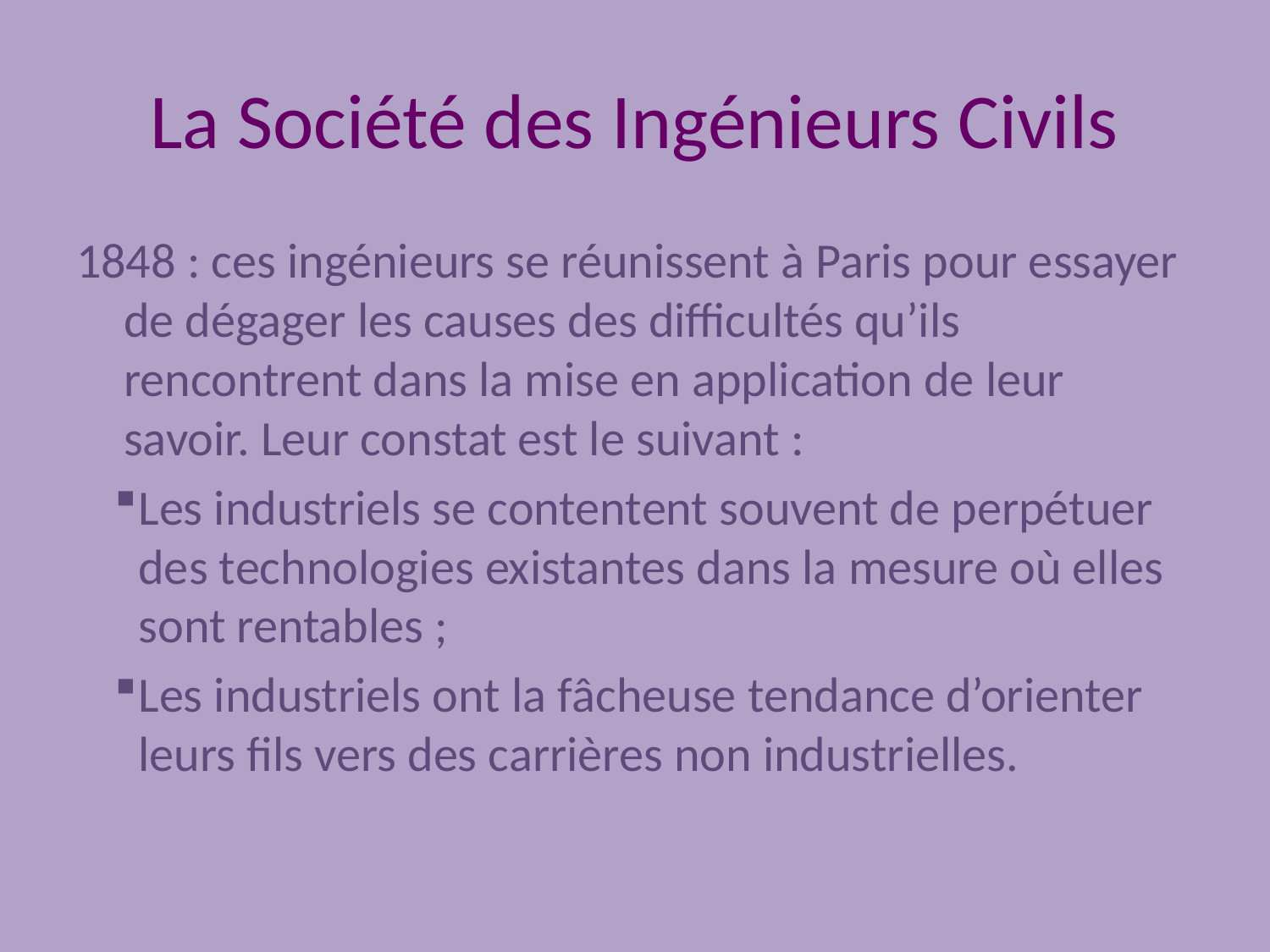

# La Société des Ingénieurs Civils
1848 : ces ingénieurs se réunissent à Paris pour essayer de dégager les causes des difficultés qu’ils rencontrent dans la mise en application de leur savoir. Leur constat est le suivant :
Les industriels se contentent souvent de perpétuer des technologies existantes dans la mesure où elles sont rentables ;
Les industriels ont la fâcheuse tendance d’orienter leurs fils vers des carrières non industrielles.